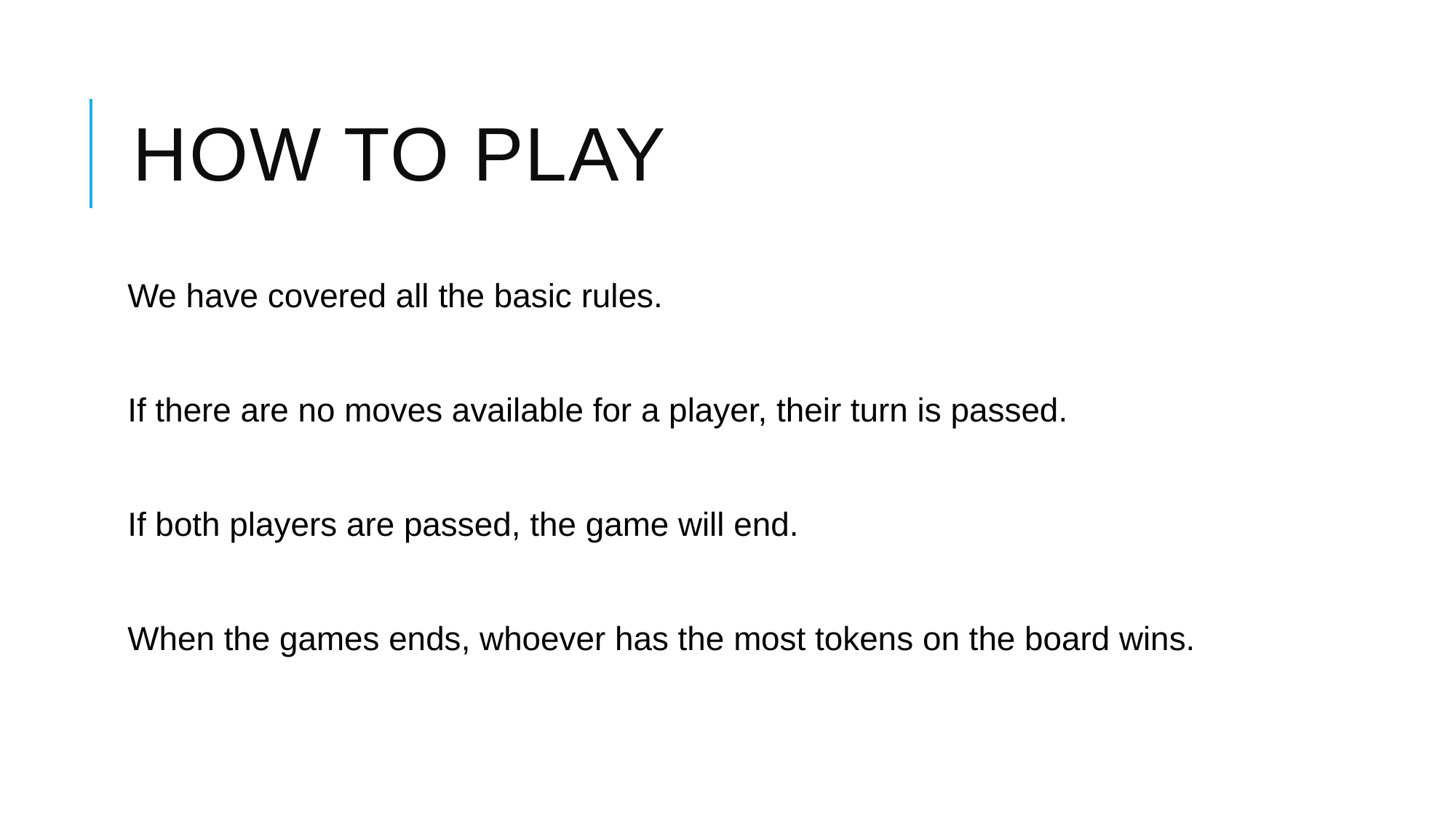

# How to play
We have covered all the basic rules.

If there are no moves available for a player, their turn is passed.

If both players are passed, the game will end.

When the games ends, whoever has the most tokens on the board wins.